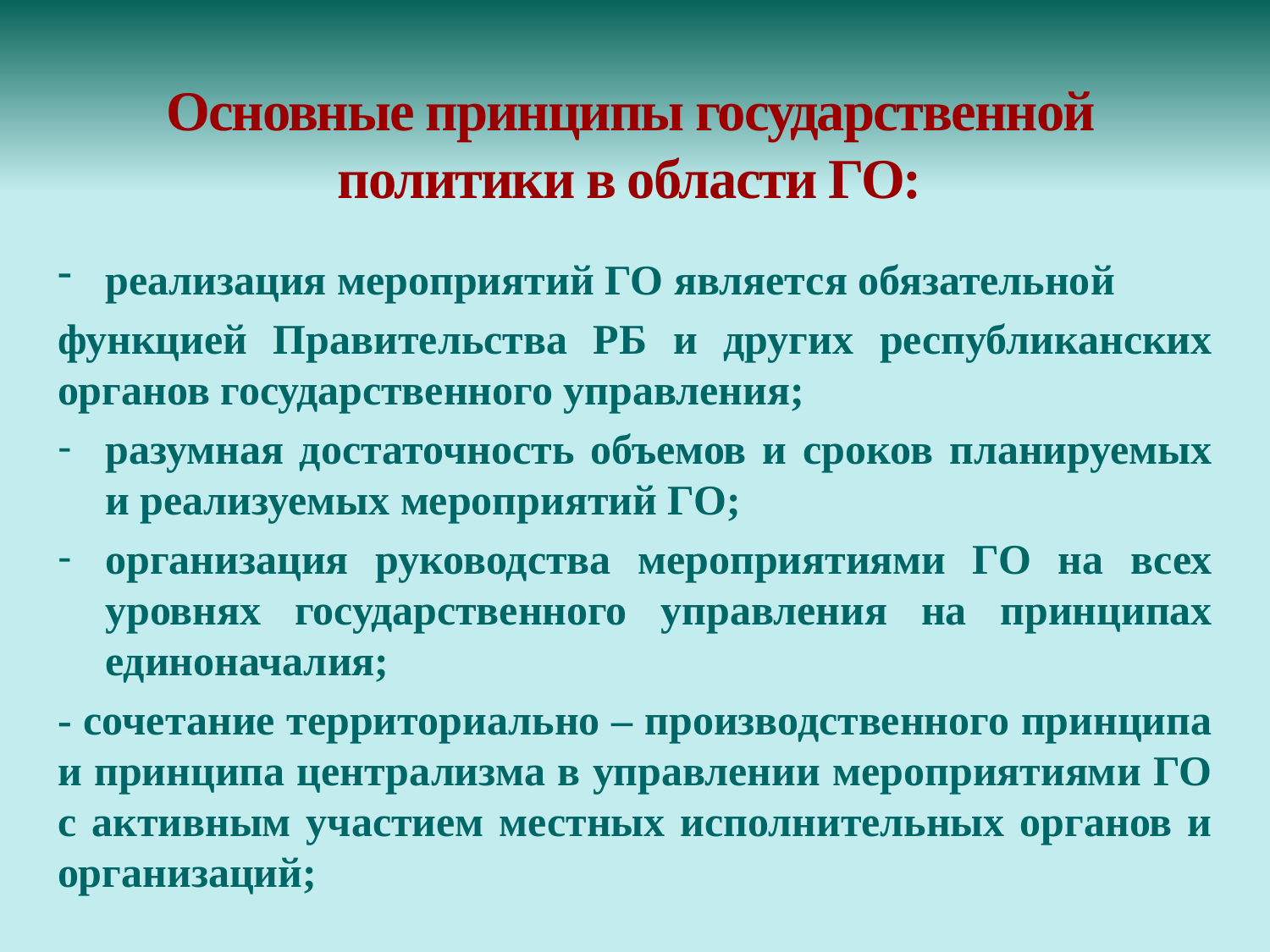

Основные принципы государственной политики в области ГО:
реализация мероприятий ГО является обязательной
функцией Правительства РБ и других республиканских органов государственного управления;
разумная достаточность объемов и сроков планируемых и реализуемых мероприятий ГО;
организация руководства мероприятиями ГО на всех уровнях государственного управления на принципах единоначалия;
- сочетание территориально – производственного принципа и принципа централизма в управлении мероприятиями ГО с активным участием местных исполнительных органов и организаций;